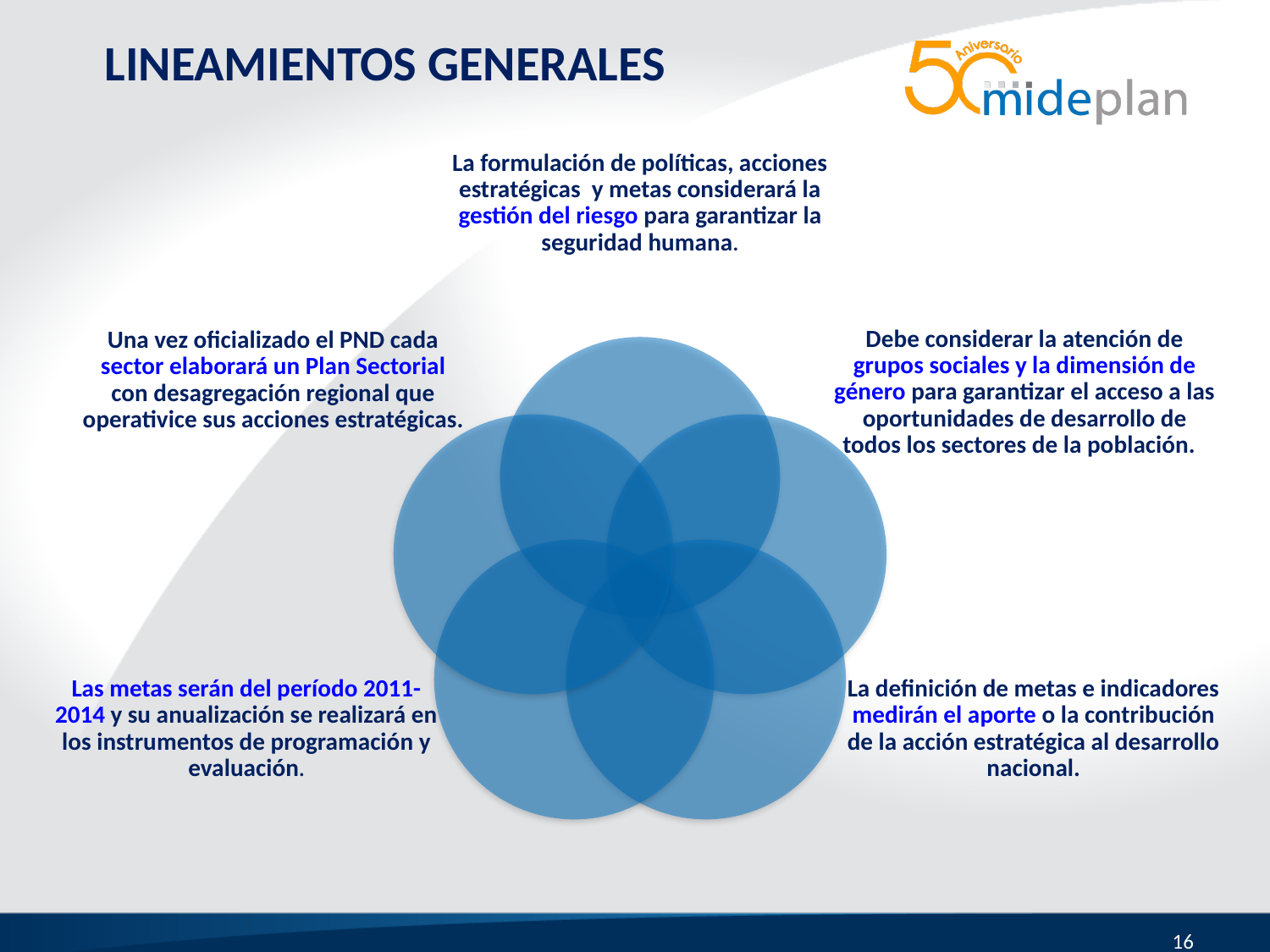

# LINEAMIENTOS GENERALES
La formulación de políticas, acciones estratégicas  y metas considerará la gestión del riesgo para garantizar la seguridad humana.
Debe considerar la atención de grupos sociales y la dimensión de género para garantizar el acceso a las oportunidades de desarrollo de todos los sectores de la población.
La definición de metas e indicadores medirán el aporte o la contribución de la acción estratégica al desarrollo nacional.
Las metas serán del período 2011-2014 y su anualización se realizará en los instrumentos de programación y evaluación.
Una vez oficializado el PND cada sector elaborará un Plan Sectorial con desagregación regional que operativice sus acciones estratégicas.
16